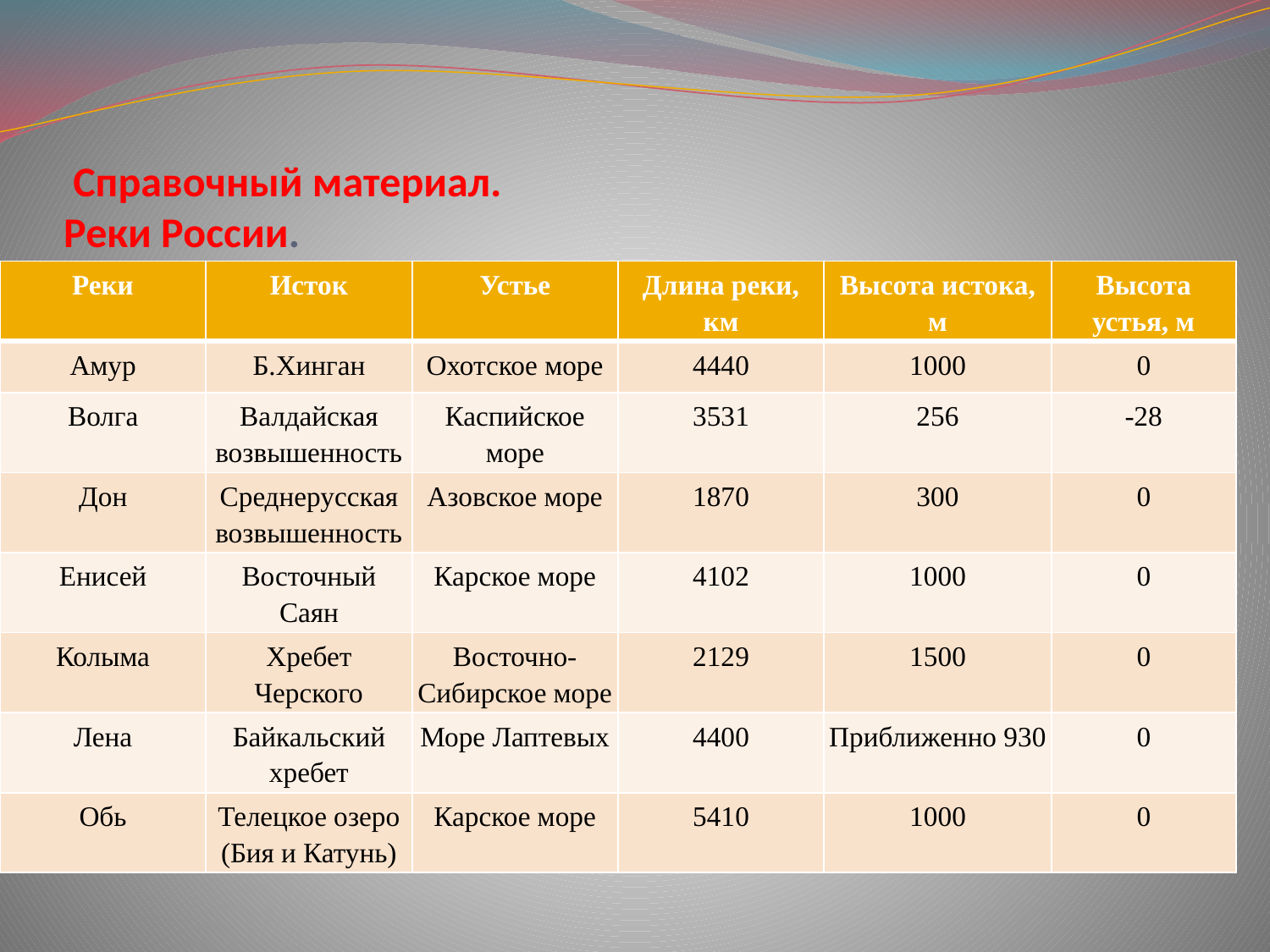

# Справочный материал. Реки России.
| Реки | Исток | Устье | Длина реки, км | Высота истока, м | Высота устья, м |
| --- | --- | --- | --- | --- | --- |
| Амур | Б.Хинган | Охотское море | 4440 | 1000 | 0 |
| Волга | Валдайская возвышенность | Каспийское море | 3531 | 256 | -28 |
| Дон | Среднерусская возвышенность | Азовское море | 1870 | 300 | 0 |
| Енисей | Восточный Саян | Карское море | 4102 | 1000 | 0 |
| Колыма | Хребет Черского | Восточно-Сибирское море | 2129 | 1500 | 0 |
| Лена | Байкальский хребет | Море Лаптевых | 4400 | Приближенно 930 | 0 |
| Обь | Телецкое озеро (Бия и Катунь) | Карское море | 5410 | 1000 | 0 |